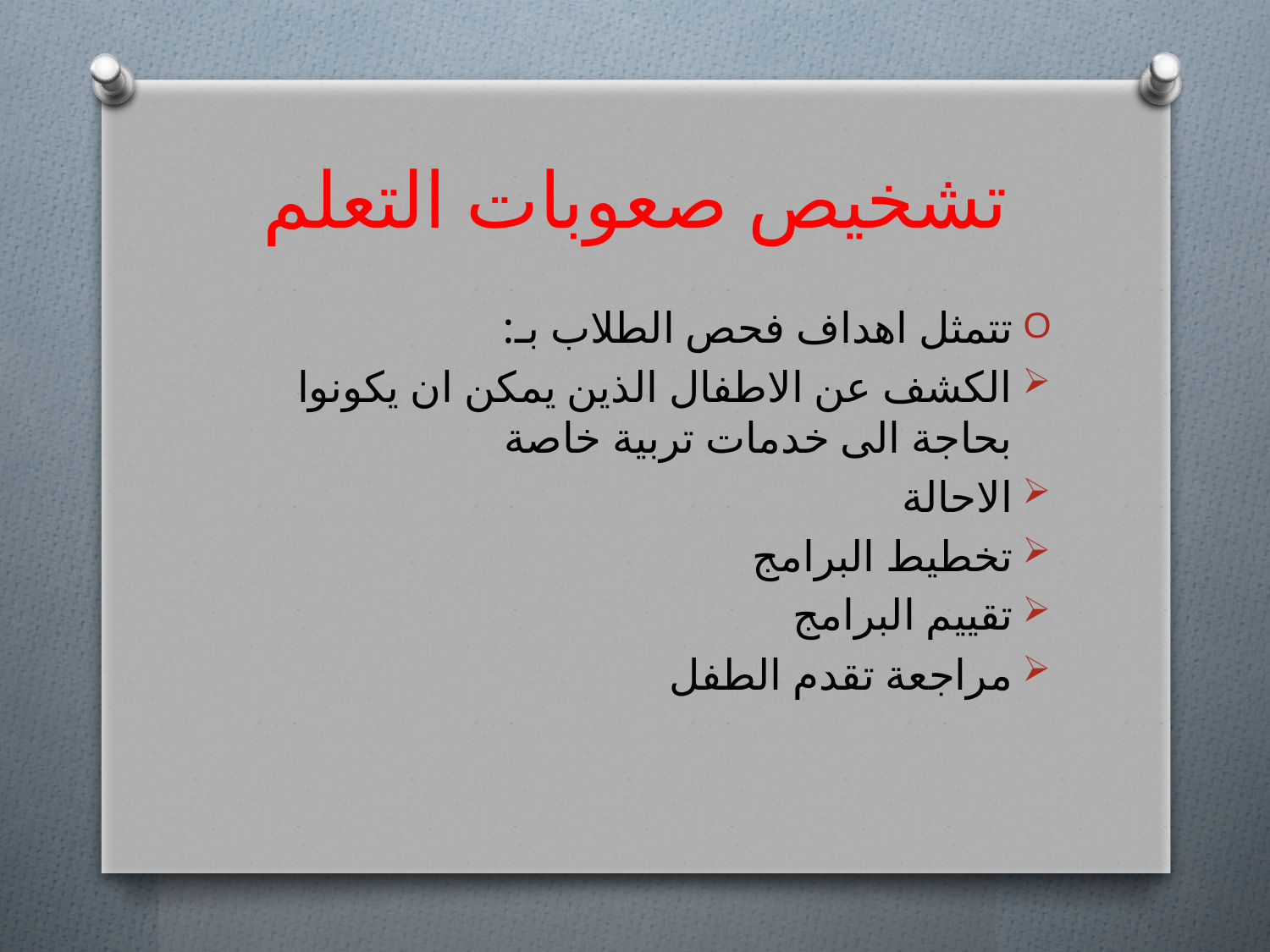

# تشخيص صعوبات التعلم
تتمثل اهداف فحص الطلاب بـ:
الكشف عن الاطفال الذين يمكن ان يكونوا بحاجة الى خدمات تربية خاصة
الاحالة
تخطيط البرامج
تقييم البرامج
مراجعة تقدم الطفل